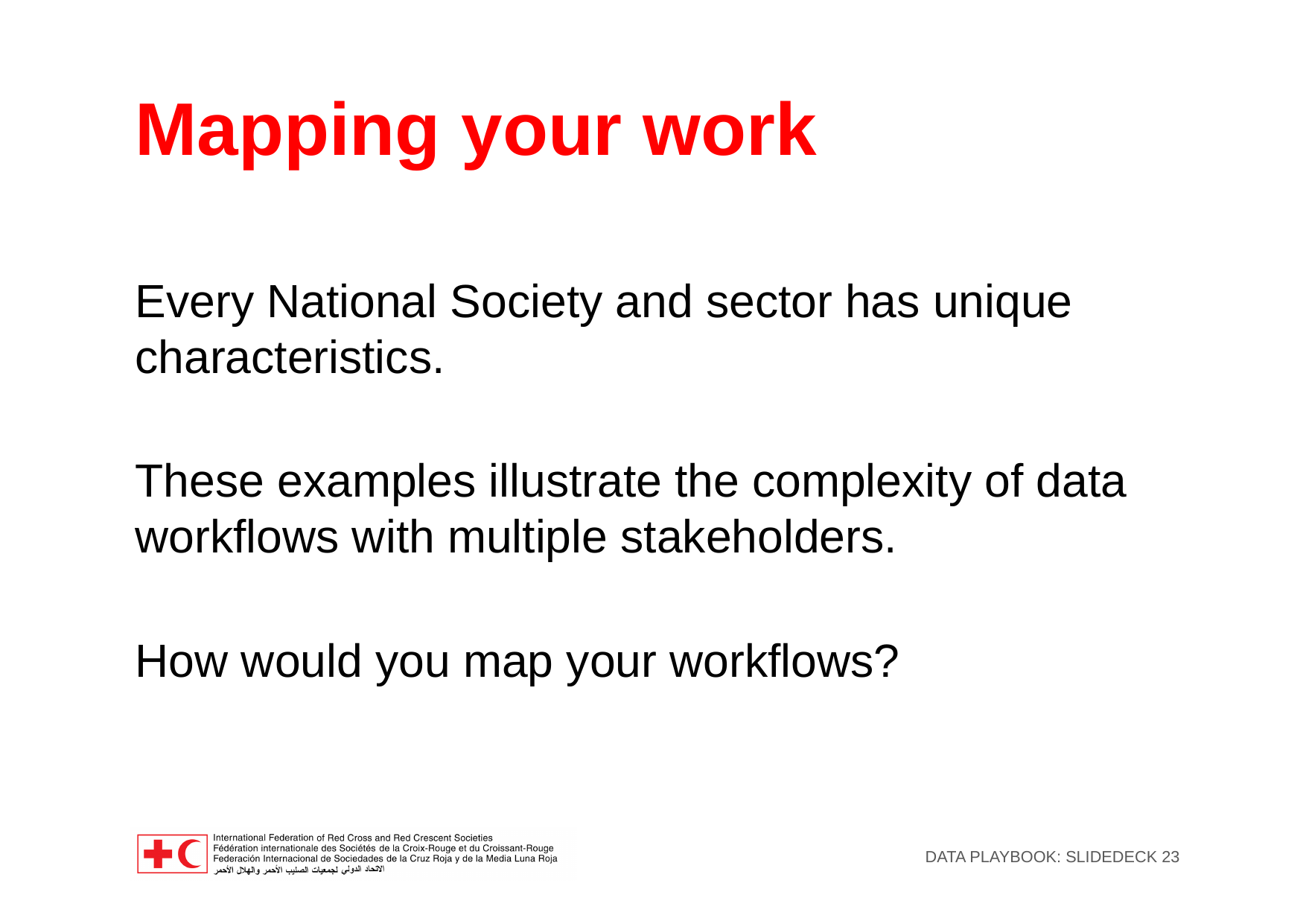

Mapping your work
Every National Society and sector has unique characteristics.

These examples illustrate the complexity of data workflows with multiple stakeholders.

How would you map your workflows?